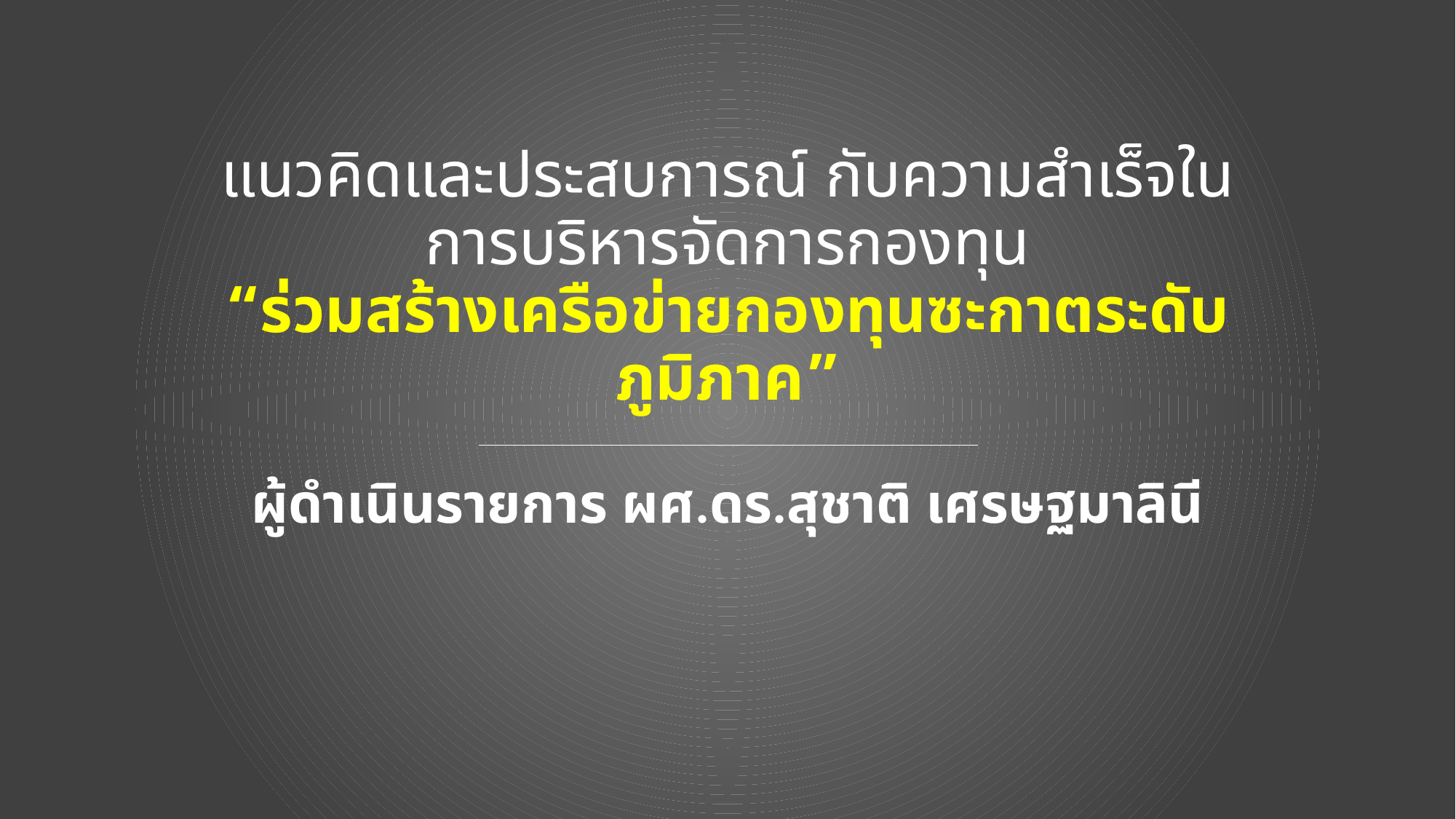

# แนวคิดและประสบการณ์ กับความสำเร็จในการบริหารจัดการกองทุน “ร่วมสร้างเครือข่ายกองทุนซะกาตระดับภูมิภาค”
ผู้ดำเนินรายการ ผศ.ดร.สุชาติ เศรษฐมาลินี